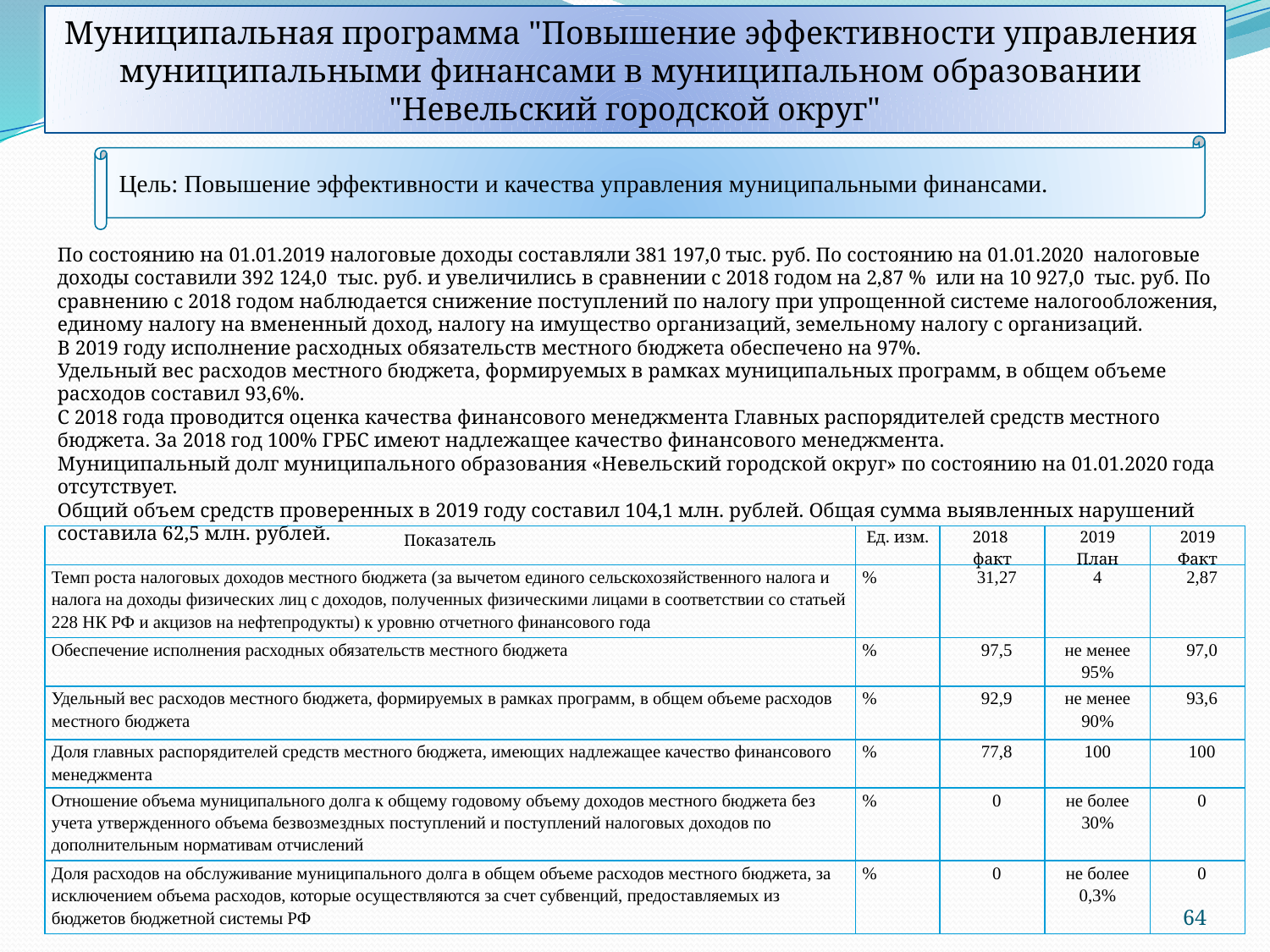

Муниципальная программа "Повышение эффективности управления
муниципальными финансами в муниципальном образовании
"Невельский городской округ"
Цель: Повышение эффективности и качества управления муниципальными финансами.
По состоянию на 01.01.2019 налоговые доходы составляли 381 197,0 тыс. руб. По состоянию на 01.01.2020  налоговые доходы составили 392 124,0  тыс. руб. и увеличились в сравнении с 2018 годом на 2,87 %  или на 10 927,0  тыс. руб. По сравнению с 2018 годом наблюдается снижение поступлений по налогу при упрощенной системе налогообложения, единому налогу на вмененный доход, налогу на имущество организаций, земельному налогу с организаций.
В 2019 году исполнение расходных обязательств местного бюджета обеспечено на 97%.
Удельный вес расходов местного бюджета, формируемых в рамках муниципальных программ, в общем объеме расходов составил 93,6%.
С 2018 года проводится оценка качества финансового менеджмента Главных распорядителей средств местного бюджета. За 2018 год 100% ГРБС имеют надлежащее качество финансового менеджмента.
Муниципальный долг муниципального образования «Невельский городской округ» по состоянию на 01.01.2020 года отсутствует.
Общий объем средств проверенных в 2019 году составил 104,1 млн. рублей. Общая сумма выявленных нарушений составила 62,5 млн. рублей.
| Показатель | Ед. изм. | 2018 факт | 2019 План | 2019 Факт |
| --- | --- | --- | --- | --- |
| Темп роста налоговых доходов местного бюджета (за вычетом единого сельскохозяйственного налога и налога на доходы физических лиц с доходов, полученных физическими лицами в соответствии со статьей 228 НК РФ и акцизов на нефтепродукты) к уровню отчетного финансового года | % | 31,27 | 4 | 2,87 |
| Обеспечение исполнения расходных обязательств местного бюджета | % | 97,5 | не менее 95% | 97,0 |
| Удельный вес расходов местного бюджета, формируемых в рамках программ, в общем объеме расходов местного бюджета | % | 92,9 | не менее 90% | 93,6 |
| Доля главных распорядителей средств местного бюджета, имеющих надлежащее качество финансового менеджмента | % | 77,8 | 100 | 100 |
| Отношение объема муниципального долга к общему годовому объему доходов местного бюджета без учета утвержденного объема безвозмездных поступлений и поступлений налоговых доходов по дополнительным нормативам отчислений | % | 0 | не более 30% | 0 |
| Доля расходов на обслуживание муниципального долга в общем объеме расходов местного бюджета, за исключением объема расходов, которые осуществляются за счет субвенций, предоставляемых из бюджетов бюджетной системы РФ | % | 0 | не более 0,3% | 0 |
64